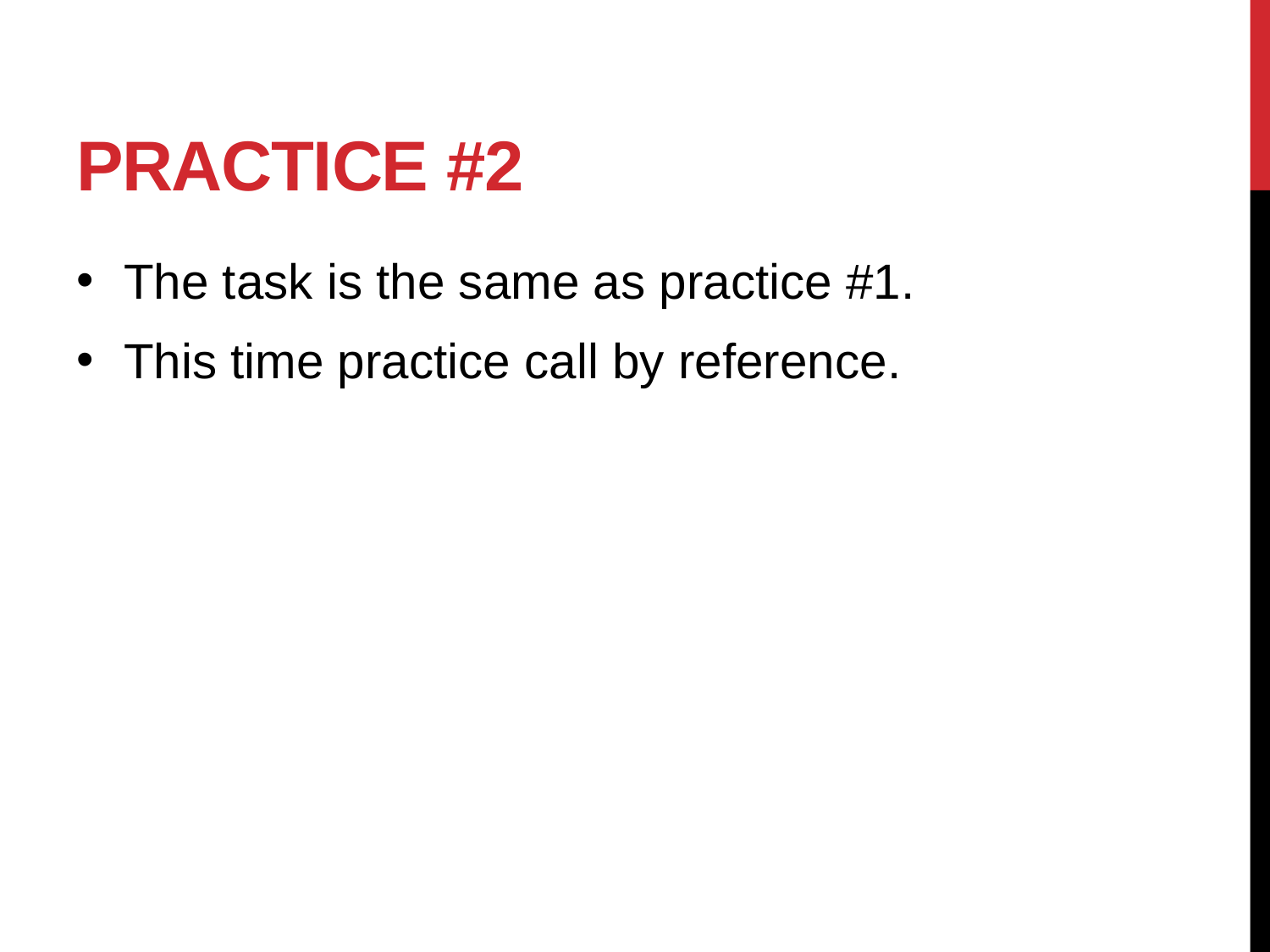

# Practice #2
The task is the same as practice #1.
This time practice call by reference.